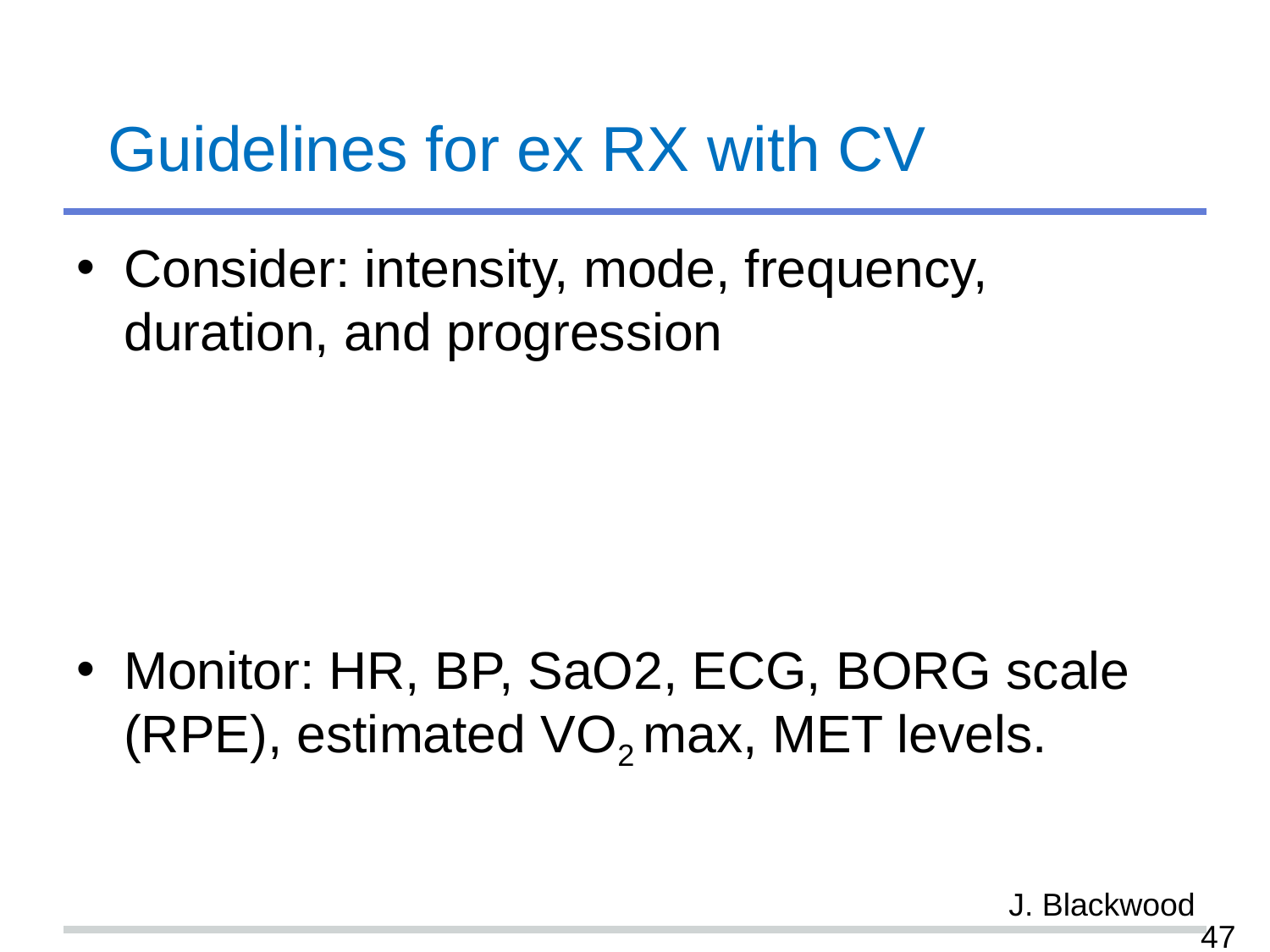

# Guidelines for ex RX with CV
Consider: intensity, mode, frequency, duration, and progression

Monitor: HR, BP, SaO2, ECG, BORG scale (RPE), estimated VO2 max, MET levels.

J. Blackwood
47